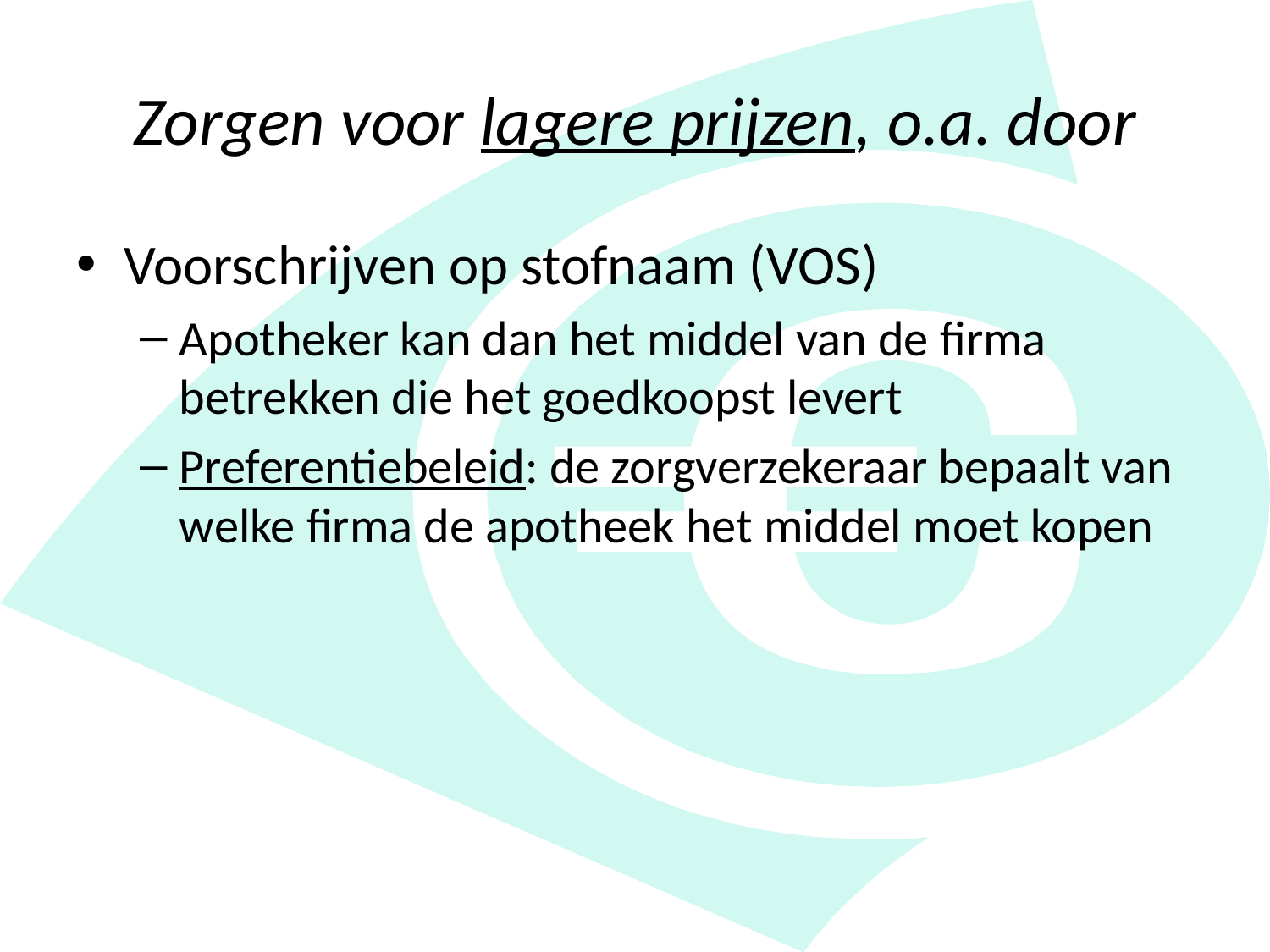

# Zorgen voor lagere prijzen, o.a. door
Voorschrijven op stofnaam (VOS)
Apotheker kan dan het middel van de firma betrekken die het goedkoopst levert
Preferentiebeleid: de zorgverzekeraar bepaalt van welke firma de apotheek het middel moet kopen